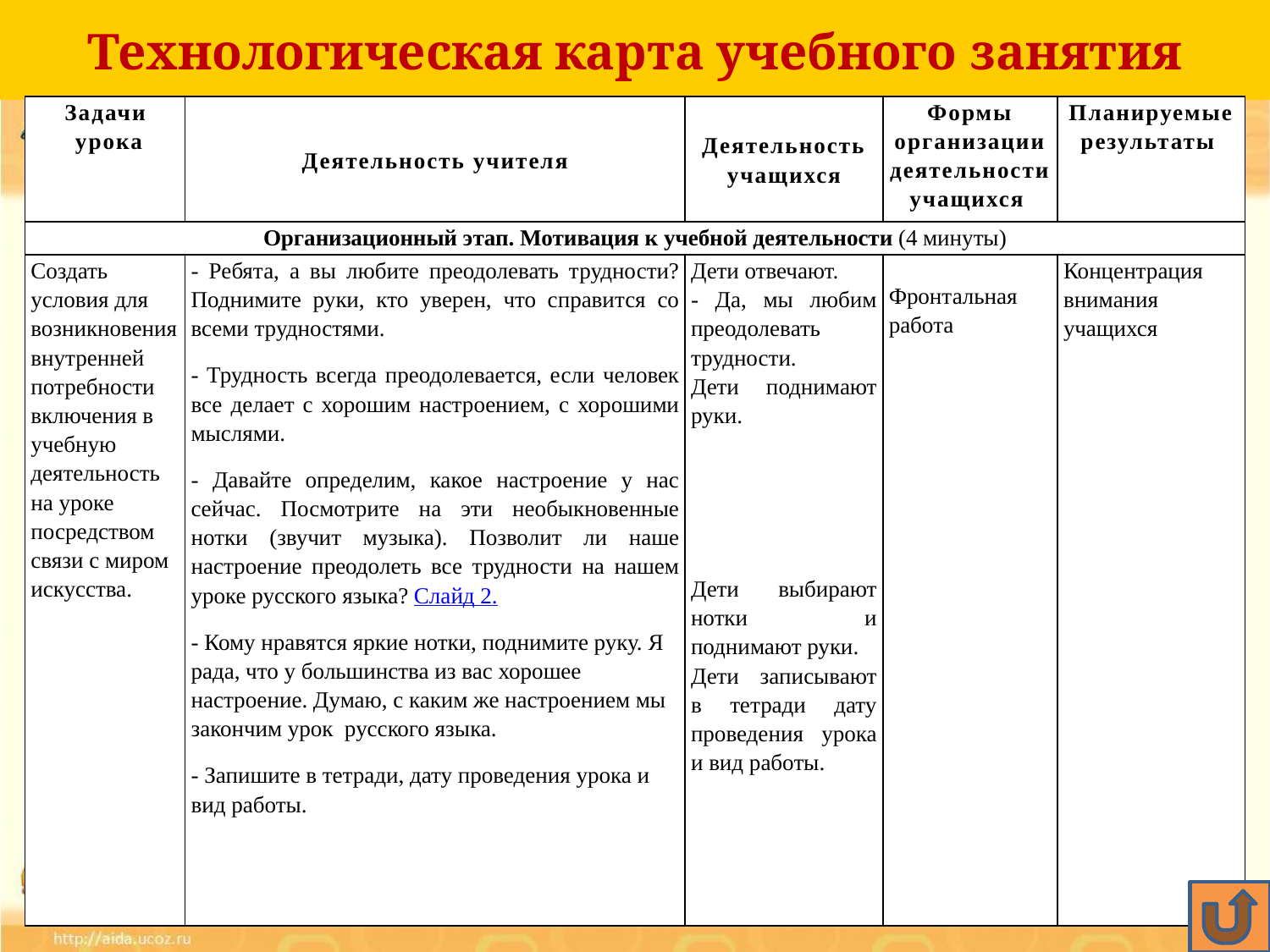

# Технологическая карта учебного занятия
| Задачи урока | Деятельность учителя | Деятельность учащихся | Формы организации деятельности учащихся | Планируемые результаты |
| --- | --- | --- | --- | --- |
| Организационный этап. Мотивация к учебной деятельности (4 минуты) |  |  |  |  |
| Создать условия для возникновения внутренней потребности включения в учебную деятельность на уроке посредством связи с миром искусства. | - Ребята, а вы любите преодолевать трудности? Поднимите руки, кто уверен, что справится со всеми трудностями. - Трудность всегда преодолевается, если человек все делает с хорошим настроением, с хорошими мыслями. - Давайте определим, какое настроение у нас сейчас. Посмотрите на эти необыкновенные нотки (звучит музыка). Позволит ли наше настроение преодолеть все трудности на нашем уроке русского языка? Слайд 2. - Кому нравятся яркие нотки, поднимите руку. Я рада, что у большинства из вас хорошее настроение. Думаю, с каким же настроением мы закончим урок русского языка. - Запишите в тетради, дату проведения урока и вид работы. | Дети отвечают. - Да, мы любим преодолевать трудности. Дети поднимают руки. Дети выбирают нотки и поднимают руки. Дети записывают в тетради дату проведения урока и вид работы. | Фронтальная работа | Концентрация внимания учащихся |